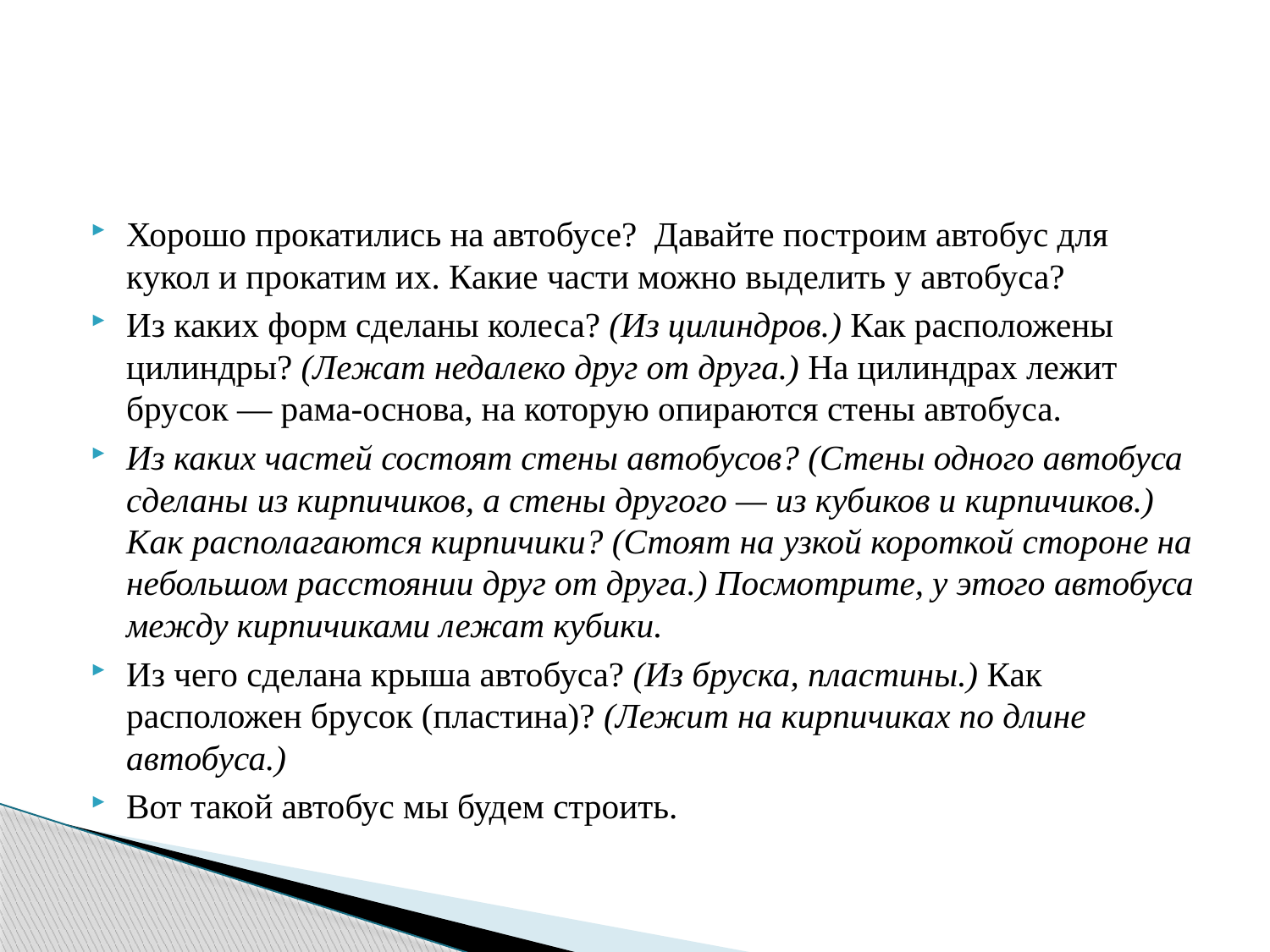

#
Хорошо прокатились на автобусе?  Давайте построим автобус для кукол и прокатим их. Какие части можно выделить у автобуса?
Из каких форм сделаны колеса? (Из цилиндров.) Как расположены цилиндры? (Лежат недалеко друг от друга.) На цилиндрах лежит брусок — рама-основа, на которую опираются стены автобуса.
Из каких частей состоят стены автобусов? (Стены одного автобуса сделаны из кирпичиков, а стены другого — из кубиков и кирпичиков.) Как располагаются кирпичики? (Стоят на узкой короткой стороне на небольшом расстоянии друг от друга.) Посмотрите, у этого автобуса между кирпичиками лежат кубики.
Из чего сделана крыша автобуса? (Из бруска, пластины.) Как расположен брусок (пластина)? (Лежит на кирпичиках по длине автобуса.)
Вот такой автобус мы будем строить.